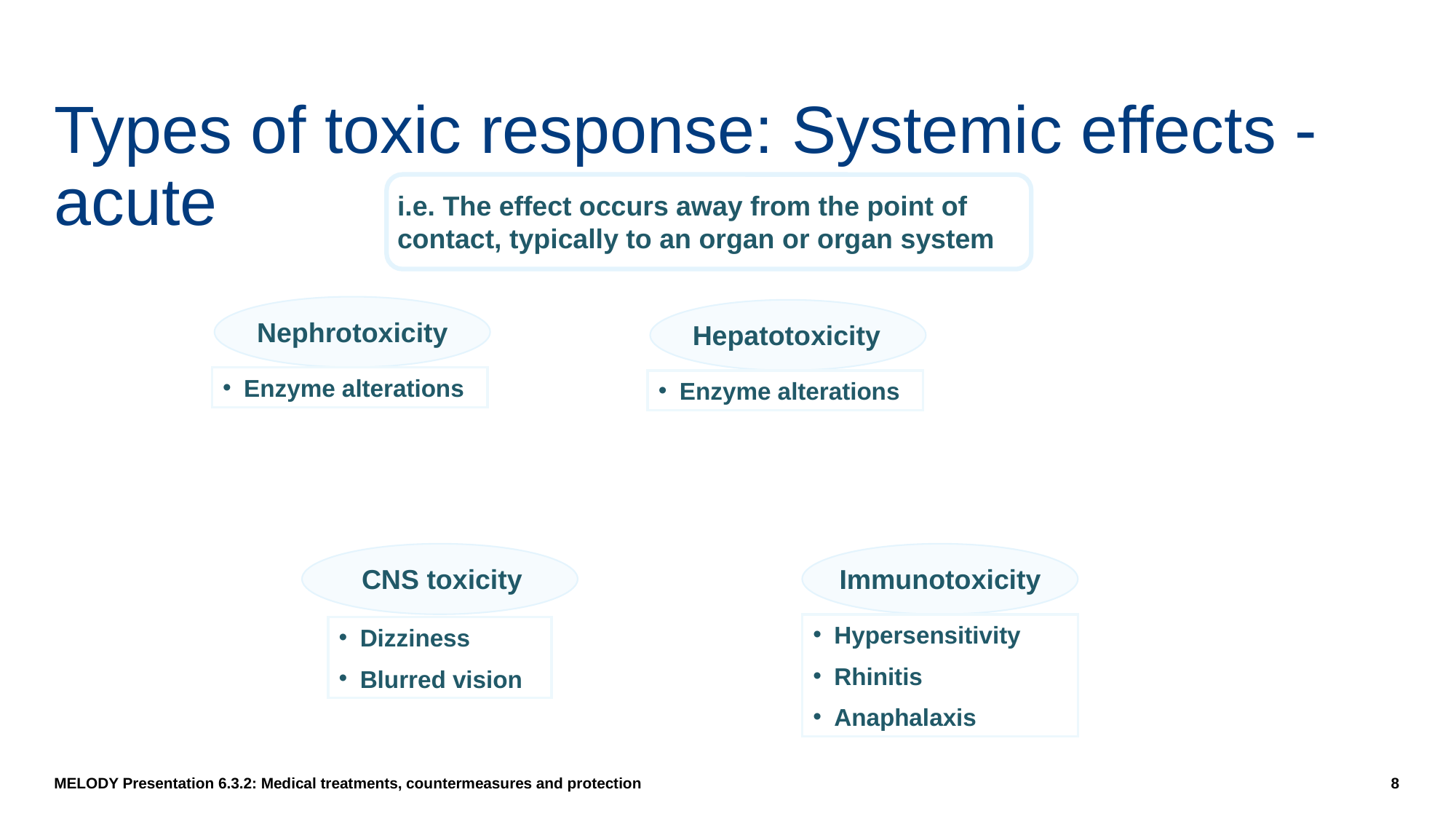

# Types of toxic response: Systemic effects - acute

i.e. The effect occurs away from the point of contact, typically to an organ or organ system

Nephrotoxicity
Hepatotoxicity
Enzyme alterations
Enzyme alterations

CNS toxicity
Immunotoxicity
Hypersensitivity
Rhinitis
Anaphalaxis
Dizziness
Blurred vision
MELODY Presentation 6.3.2: Medical treatments, countermeasures and protection
8